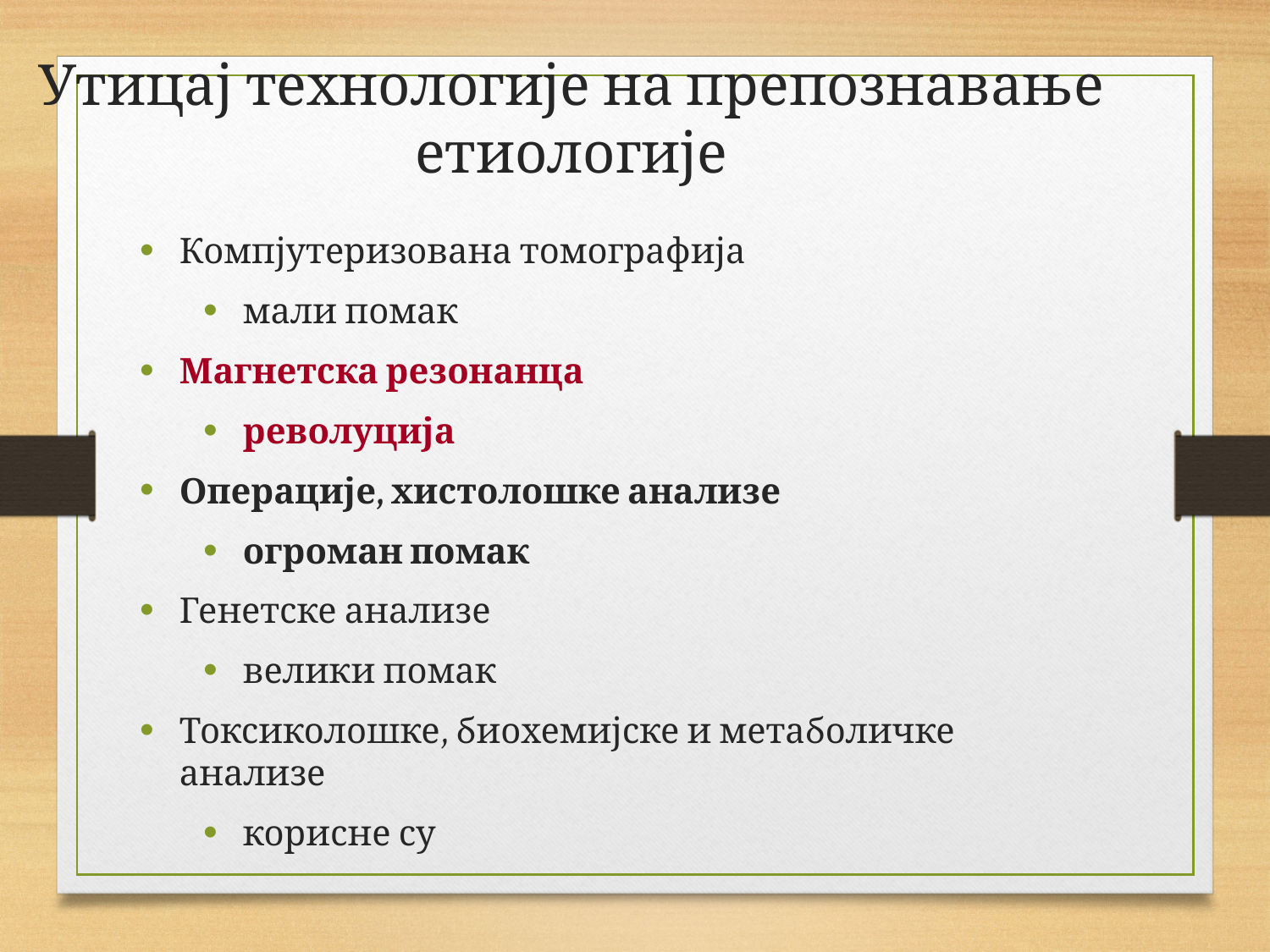

Утицај технологије на препознавање етиологије
Компјутеризована томографија
мали помак
Магнетска резонанца
револуција
Операције, хистолошке анализе
огроман помак
Генетске анализе
велики помак
Токсиколошке, биохемијске и метаболичке анализе
корисне су